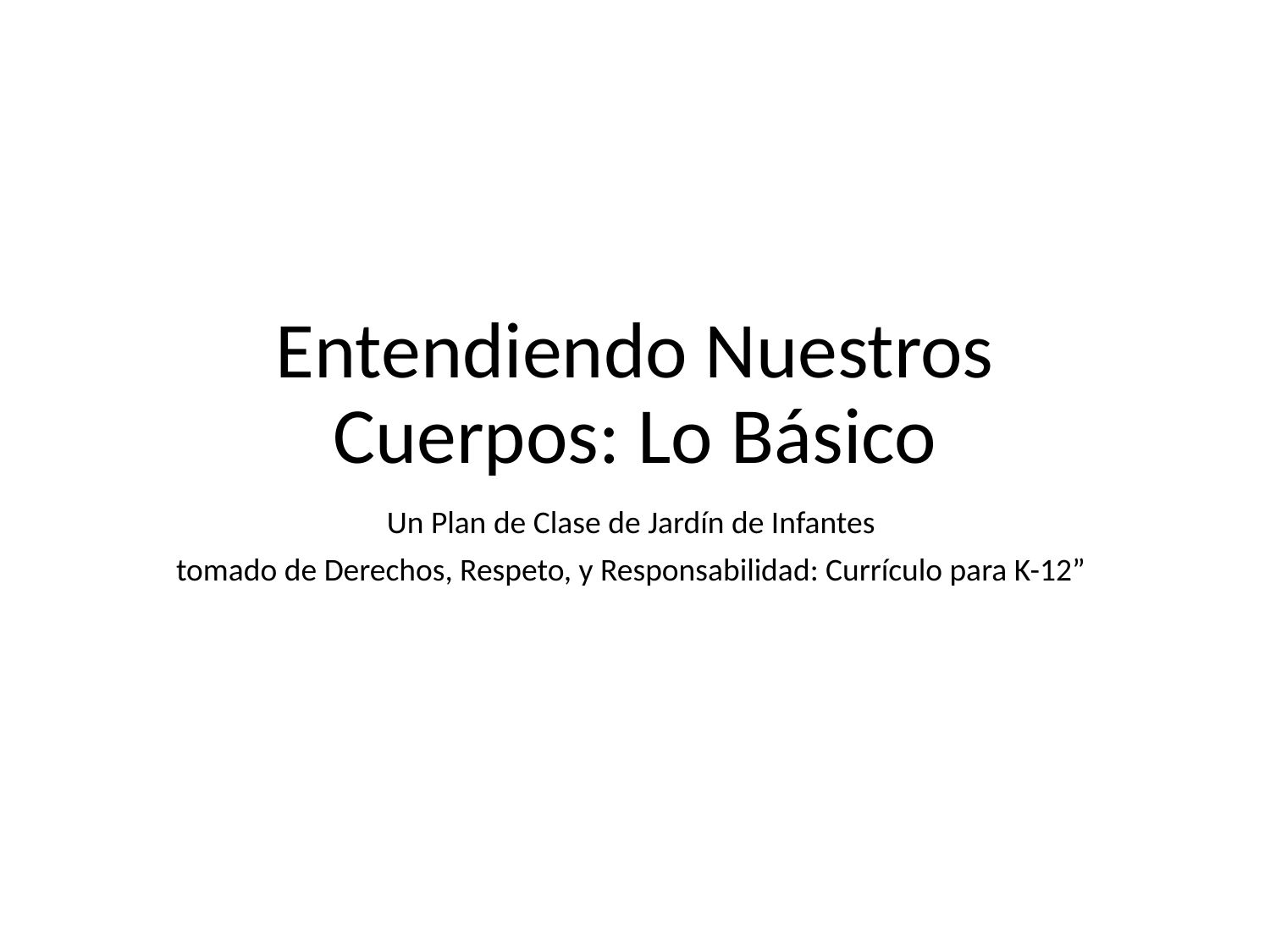

# Entendiendo Nuestros Cuerpos: Lo Básico
Un Plan de Clase de Jardín de Infantes
tomado de Derechos, Respeto, y Responsabilidad: Currículo para K-12”